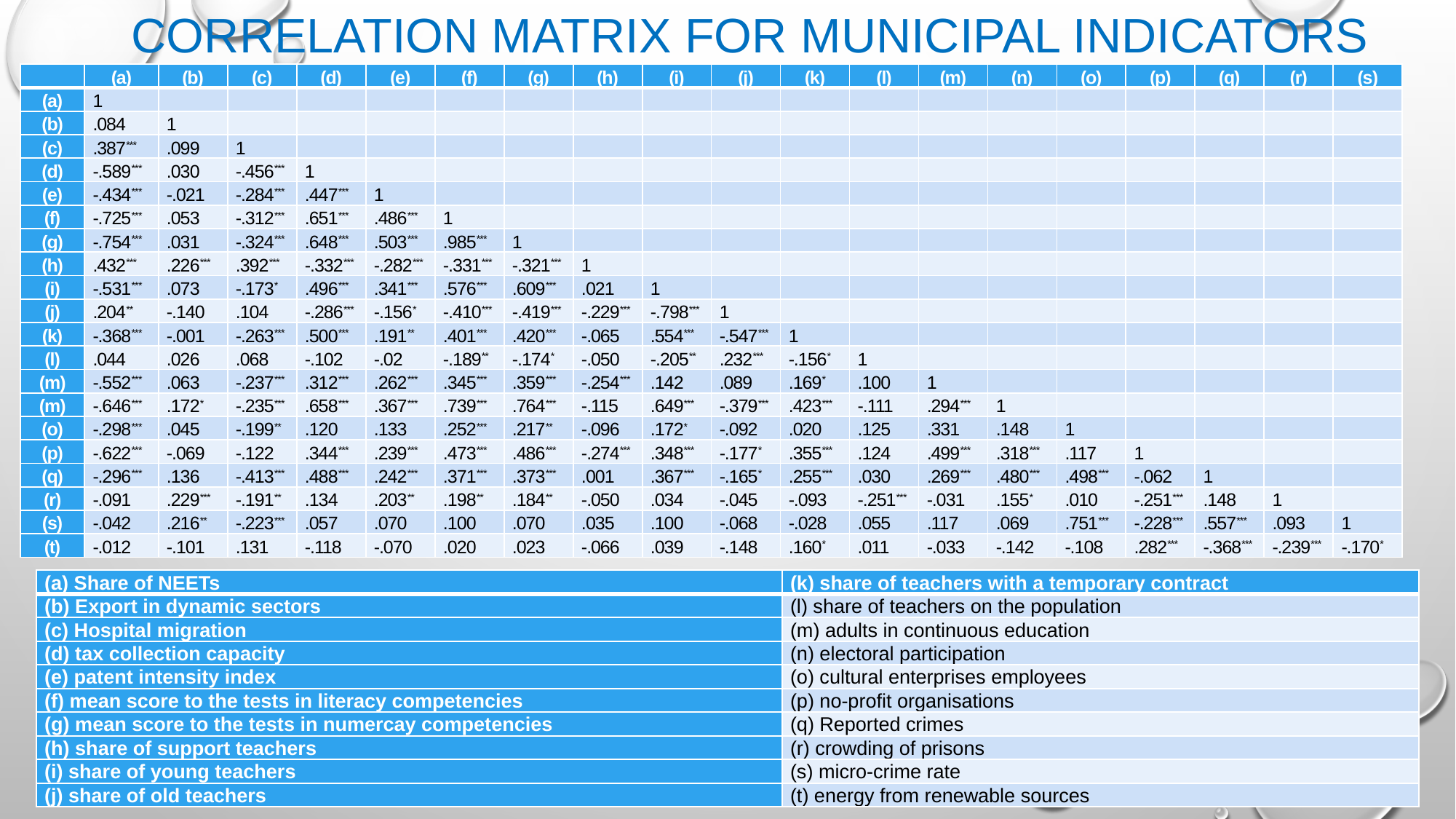

# Correlation matrix for municipal indicators
|  | (a) | (b) | (c) | (d) | (e) | (f) | (g) | (h) | (i) | (j) | (k) | (l) | (m) | (n) | (o) | (p) | (q) | (r) | (s) |
| --- | --- | --- | --- | --- | --- | --- | --- | --- | --- | --- | --- | --- | --- | --- | --- | --- | --- | --- | --- |
| (a) | 1 |  |  |  |  |  |  |  |  |  |  |  |  |  |  |  |  |  |  |
| (b) | .084 | 1 |  |  |  |  |  |  |  |  |  |  |  |  |  |  |  |  |  |
| (c) | .387\*\*\* | .099 | 1 |  |  |  |  |  |  |  |  |  |  |  |  |  |  |  |  |
| (d) | -.589\*\*\* | .030 | -.456\*\*\* | 1 |  |  |  |  |  |  |  |  |  |  |  |  |  |  |  |
| (e) | -.434\*\*\* | -.021 | -.284\*\*\* | .447\*\*\* | 1 |  |  |  |  |  |  |  |  |  |  |  |  |  |  |
| (f) | -.725\*\*\* | .053 | -.312\*\*\* | .651\*\*\* | .486\*\*\* | 1 |  |  |  |  |  |  |  |  |  |  |  |  |  |
| (g) | -.754\*\*\* | .031 | -.324\*\*\* | .648\*\*\* | .503\*\*\* | .985\*\*\* | 1 |  |  |  |  |  |  |  |  |  |  |  |  |
| (h) | .432\*\*\* | .226\*\*\* | .392\*\*\* | -.332\*\*\* | -.282\*\*\* | -.331\*\*\* | -.321\*\*\* | 1 |  |  |  |  |  |  |  |  |  |  |  |
| (i) | -.531\*\*\* | .073 | -.173\* | .496\*\*\* | .341\*\*\* | .576\*\*\* | .609\*\*\* | .021 | 1 |  |  |  |  |  |  |  |  |  |  |
| (j) | .204\*\* | -.140 | .104 | -.286\*\*\* | -.156\* | -.410\*\*\* | -.419\*\*\* | -.229\*\*\* | -.798\*\*\* | 1 |  |  |  |  |  |  |  |  |  |
| (k) | -.368\*\*\* | -.001 | -.263\*\*\* | .500\*\*\* | .191\*\* | .401\*\*\* | .420\*\*\* | -.065 | .554\*\*\* | -.547\*\*\* | 1 |  |  |  |  |  |  |  |  |
| (l) | .044 | .026 | .068 | -.102 | -.02 | -.189\*\* | -.174\* | -.050 | -.205\*\* | .232\*\*\* | -.156\* | 1 |  |  |  |  |  |  |  |
| (m) | -.552\*\*\* | .063 | -.237\*\*\* | .312\*\*\* | .262\*\*\* | .345\*\*\* | .359\*\*\* | -.254\*\*\* | .142 | .089 | .169\* | .100 | 1 |  |  |  |  |  |  |
| (m) | -.646\*\*\* | .172\* | -.235\*\*\* | .658\*\*\* | .367\*\*\* | .739\*\*\* | .764\*\*\* | -.115 | .649\*\*\* | -.379\*\*\* | .423\*\*\* | -.111 | .294\*\*\* | 1 |  |  |  |  |  |
| (o) | -.298\*\*\* | .045 | -.199\*\* | .120 | .133 | .252\*\*\* | .217\*\* | -.096 | .172\* | -.092 | .020 | .125 | .331 | .148 | 1 |  |  |  |  |
| (p) | -.622\*\*\* | -.069 | -.122 | .344\*\*\* | .239\*\*\* | .473\*\*\* | .486\*\*\* | -.274\*\*\* | .348\*\*\* | -.177\* | .355\*\*\* | .124 | .499\*\*\* | .318\*\*\* | .117 | 1 |  |  |  |
| (q) | -.296\*\*\* | .136 | -.413\*\*\* | .488\*\*\* | .242\*\*\* | .371\*\*\* | .373\*\*\* | .001 | .367\*\*\* | -.165\* | .255\*\*\* | .030 | .269\*\*\* | .480\*\*\* | .498\*\*\* | -.062 | 1 |  |  |
| (r) | -.091 | .229\*\*\* | -.191\*\* | .134 | .203\*\* | .198\*\* | .184\*\* | -.050 | .034 | -.045 | -.093 | -.251\*\*\* | -.031 | .155\* | .010 | -.251\*\*\* | .148 | 1 |  |
| (s) | -.042 | .216\*\* | -.223\*\*\* | .057 | .070 | .100 | .070 | .035 | .100 | -.068 | -.028 | .055 | .117 | .069 | .751\*\*\* | -.228\*\*\* | .557\*\*\* | .093 | 1 |
| (t) | -.012 | -.101 | .131 | -.118 | -.070 | .020 | .023 | -.066 | .039 | -.148 | .160\* | .011 | -.033 | -.142 | -.108 | .282\*\*\* | -.368\*\*\* | -.239\*\*\* | -.170\* |
| (a) Share of NEETs | (k) share of teachers with a temporary contract |
| --- | --- |
| (b) Export in dynamic sectors | (l) share of teachers on the population |
| (c) Hospital migration | (m) adults in continuous education |
| (d) tax collection capacity | (n) electoral participation |
| (e) patent intensity index | (o) cultural enterprises employees |
| (f) mean score to the tests in literacy competencies | (p) no-profit organisations |
| (g) mean score to the tests in numercay competencies | (q) Reported crimes |
| (h) share of support teachers | (r) crowding of prisons |
| (i) share of young teachers | (s) micro-crime rate |
| (j) share of old teachers | (t) energy from renewable sources |
21